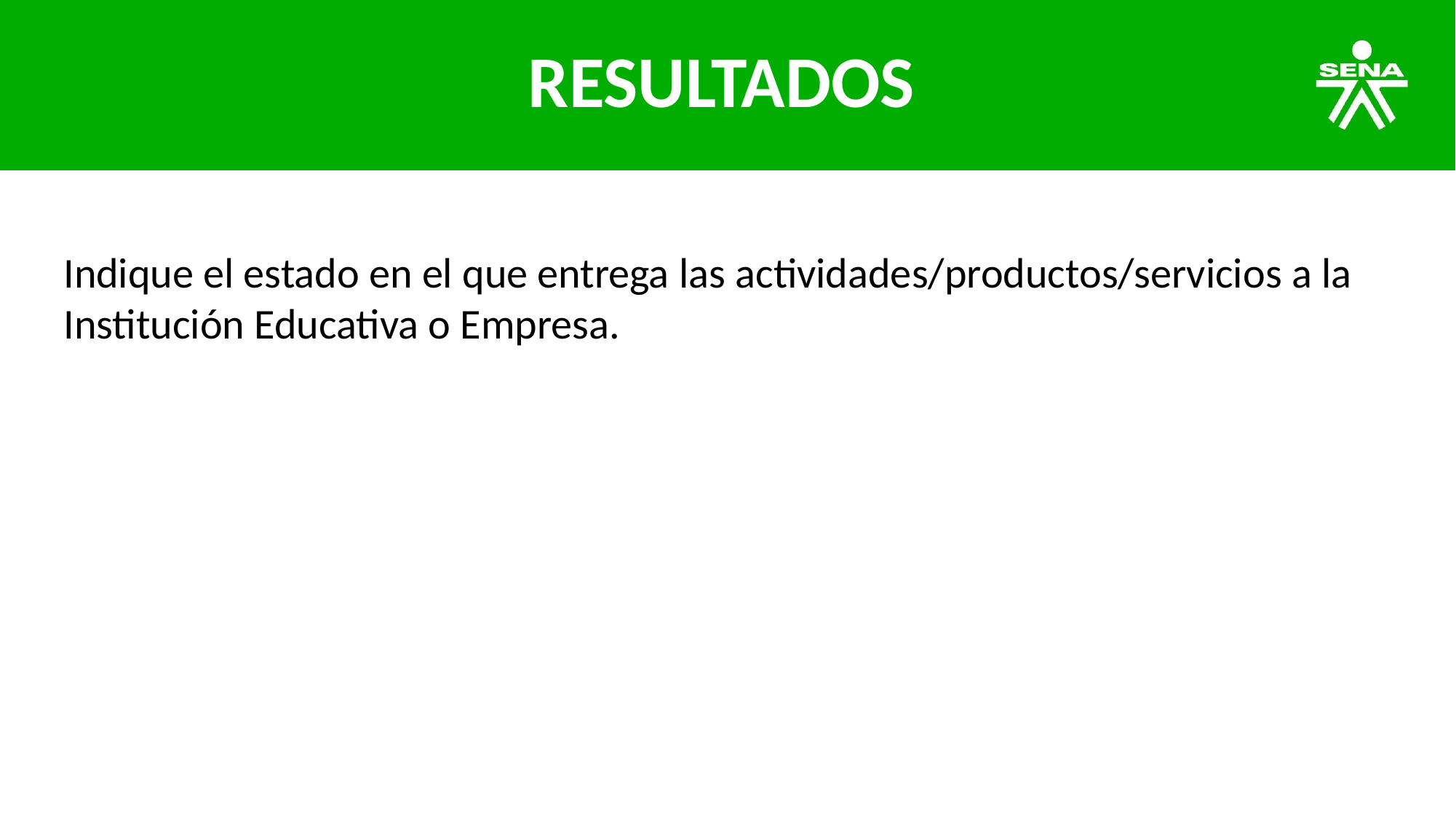

# RESULTADOS
Indique el estado en el que entrega las actividades/productos/servicios a la Institución Educativa o Empresa.